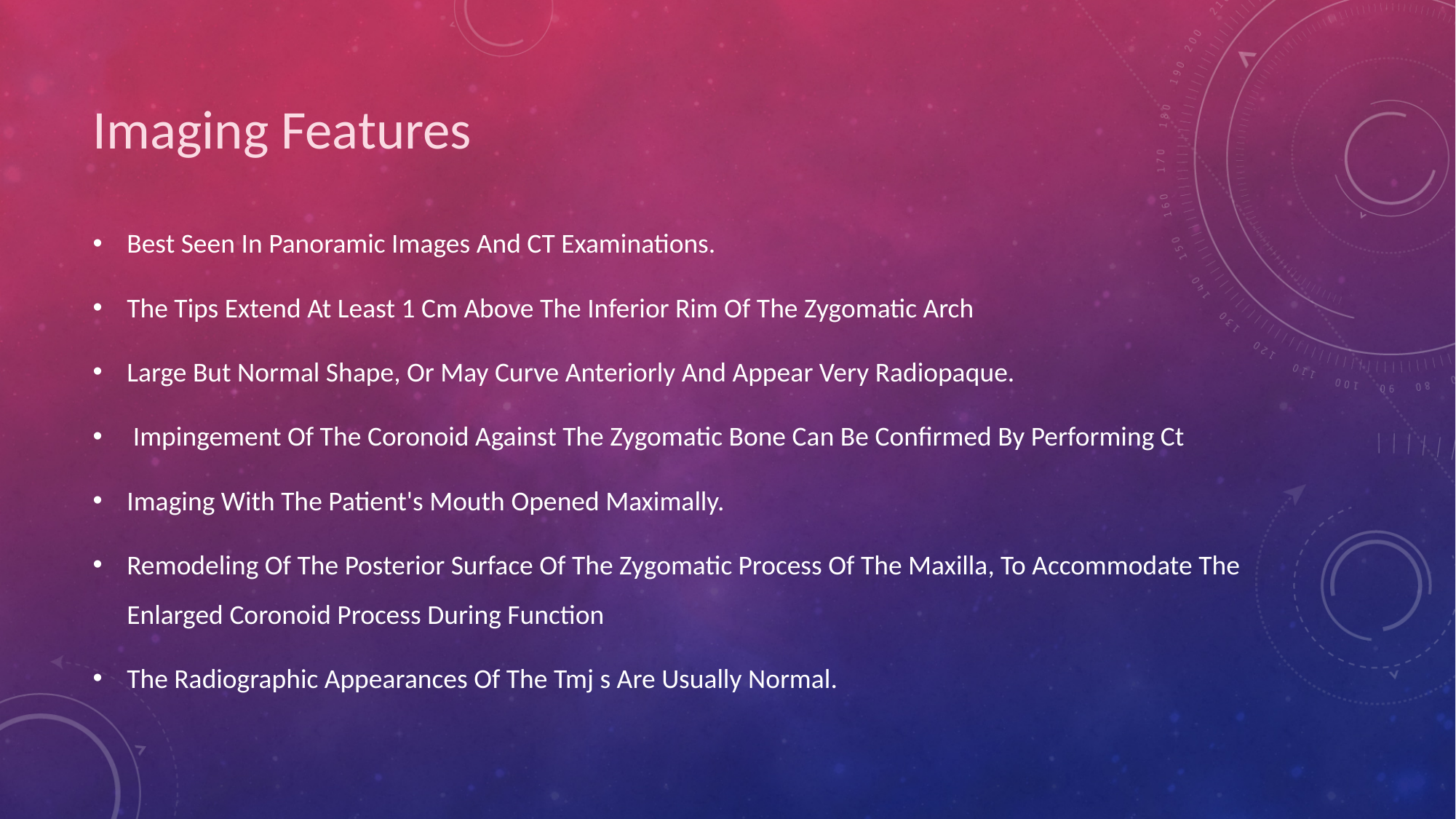

# Imaging Features
Best Seen In Panoramic Images And CT Examinations.
The Tips Extend At Least 1 Cm Above The Inferior Rim Of The Zygomatic Arch
Large But Normal Shape, Or May Curve Anteriorly And Appear Very Radiopaque.
 Impingement Of The Coronoid Against The Zygomatic Bone Can Be Confirmed By Performing Ct
Imaging With The Patient's Mouth Opened Maximally.
Remodeling Of The Posterior Surface Of The Zygomatic Process Of The Maxilla, To Accommodate The Enlarged Coronoid Process During Function
The Radiographic Appearances Of The Tmj s Are Usually Normal.